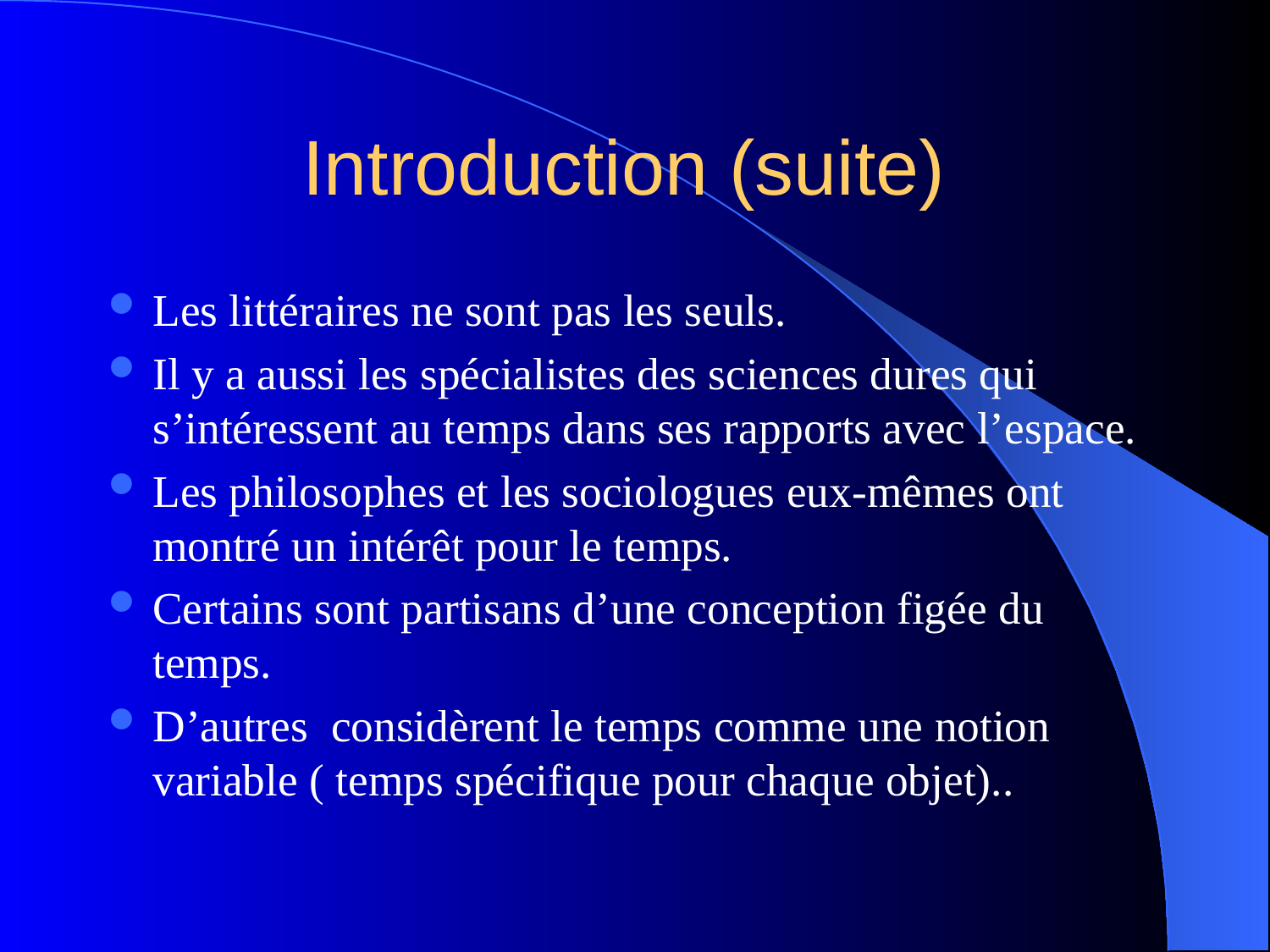

# Introduction (suite)
Les littéraires ne sont pas les seuls.
Il y a aussi les spécialistes des sciences dures qui s’intéressent au temps dans ses rapports avec l’espace.
Les philosophes et les sociologues eux-mêmes ont montré un intérêt pour le temps.
Certains sont partisans d’une conception figée du temps.
D’autres  considèrent le temps comme une notion variable ( temps spécifique pour chaque objet)..